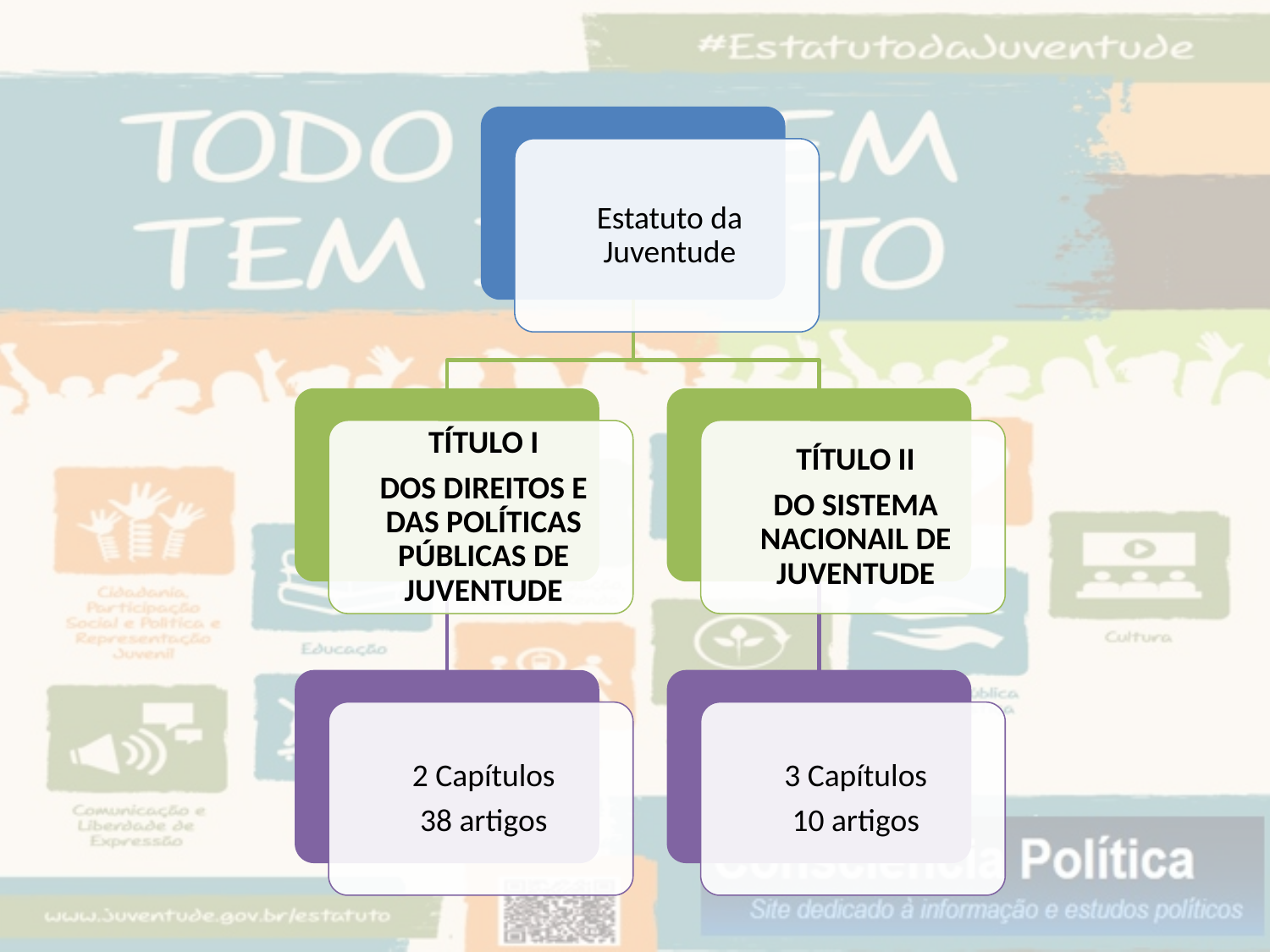

Estatuto da Juventude
TÍTULO I
DOS DIREITOS E DAS POLÍTICAS PÚBLICAS DE JUVENTUDE
2 Capítulos
38 artigos
TÍTULO II
DO SISTEMA NACIONAIL DE JUVENTUDE
3 Capítulos
10 artigos